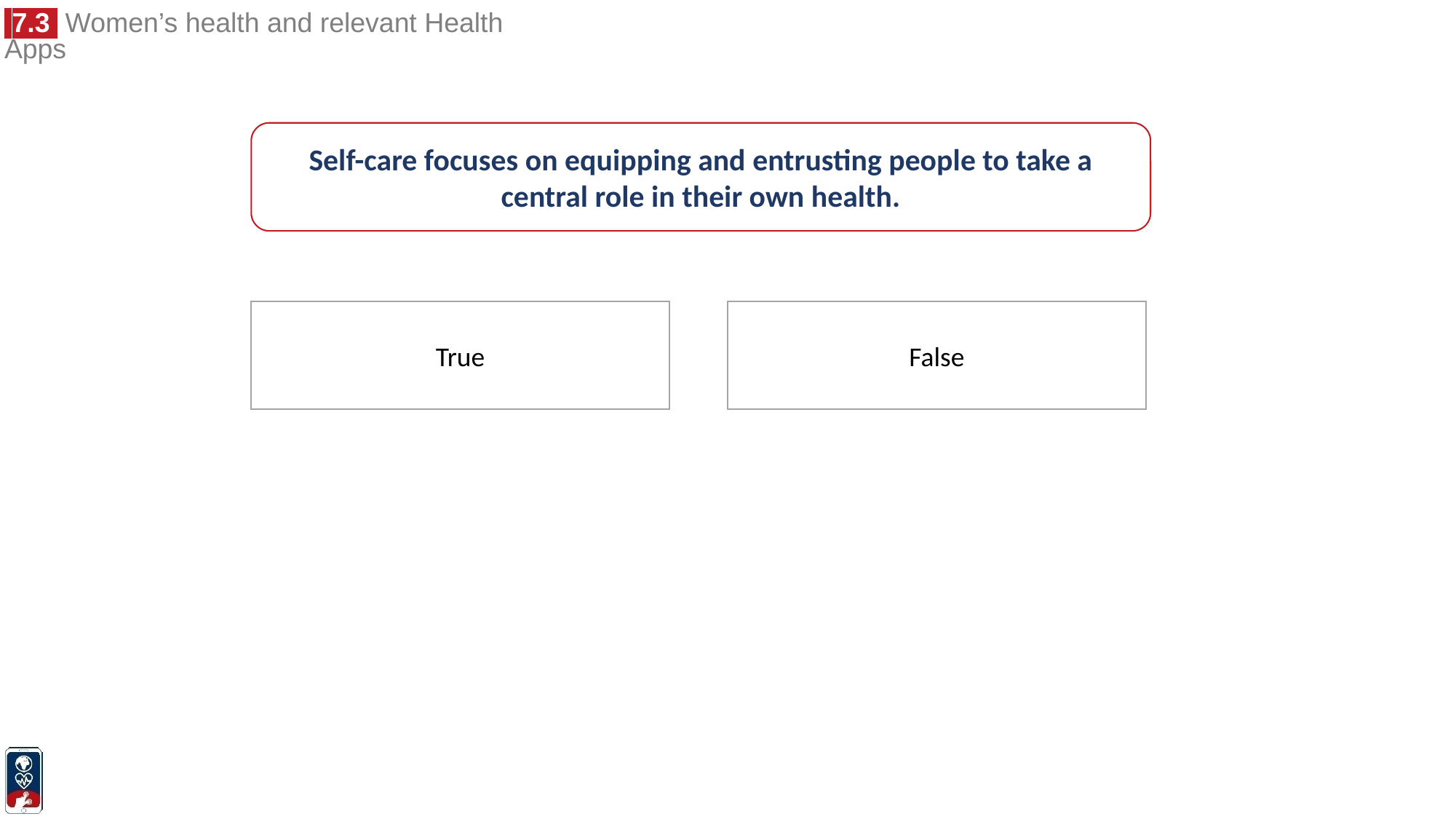

Self-care focuses on equipping and entrusting people to take a central role in their own health.
True
False